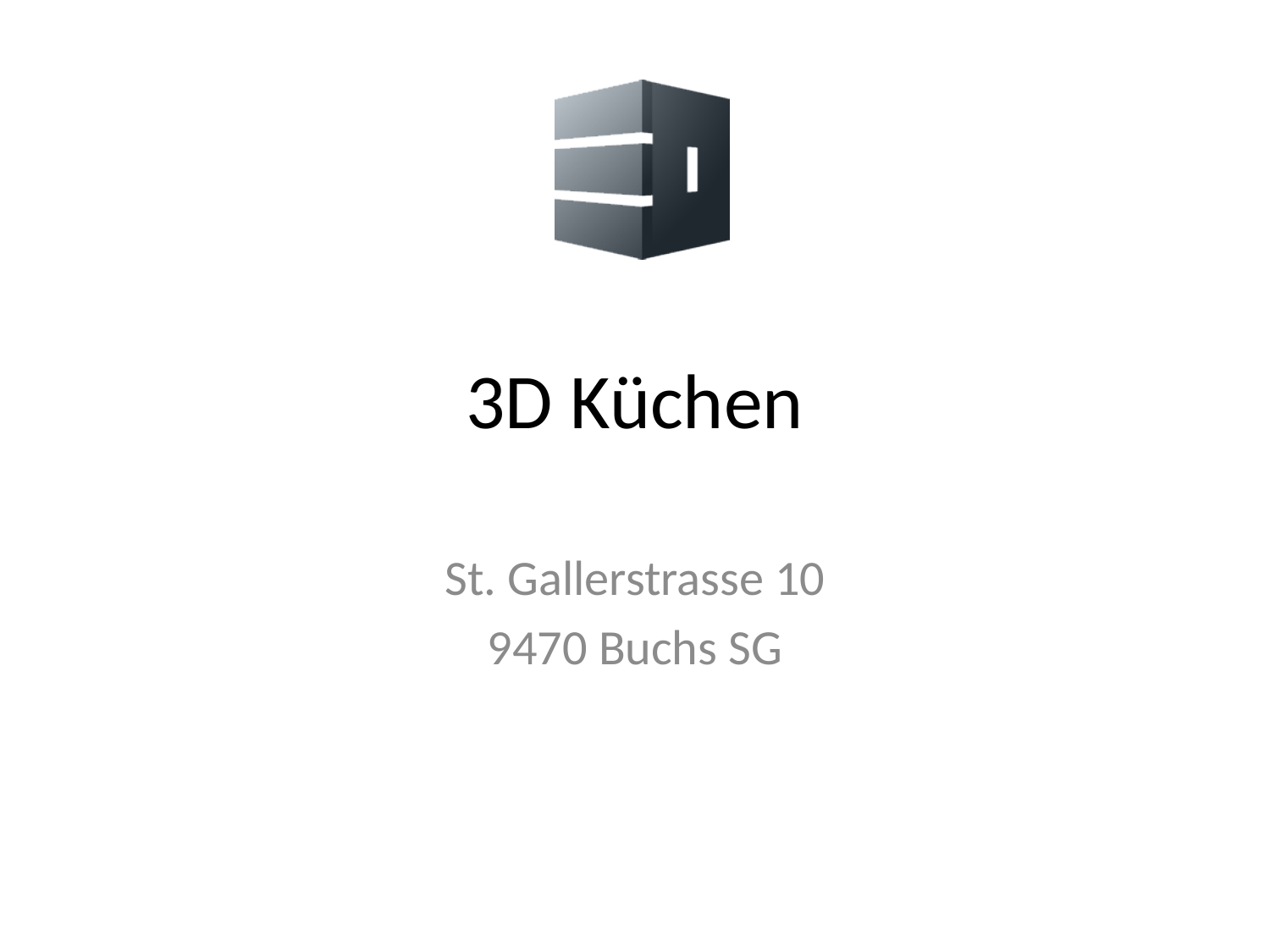

# 3D Küchen
St. Gallerstrasse 10
9470 Buchs SG